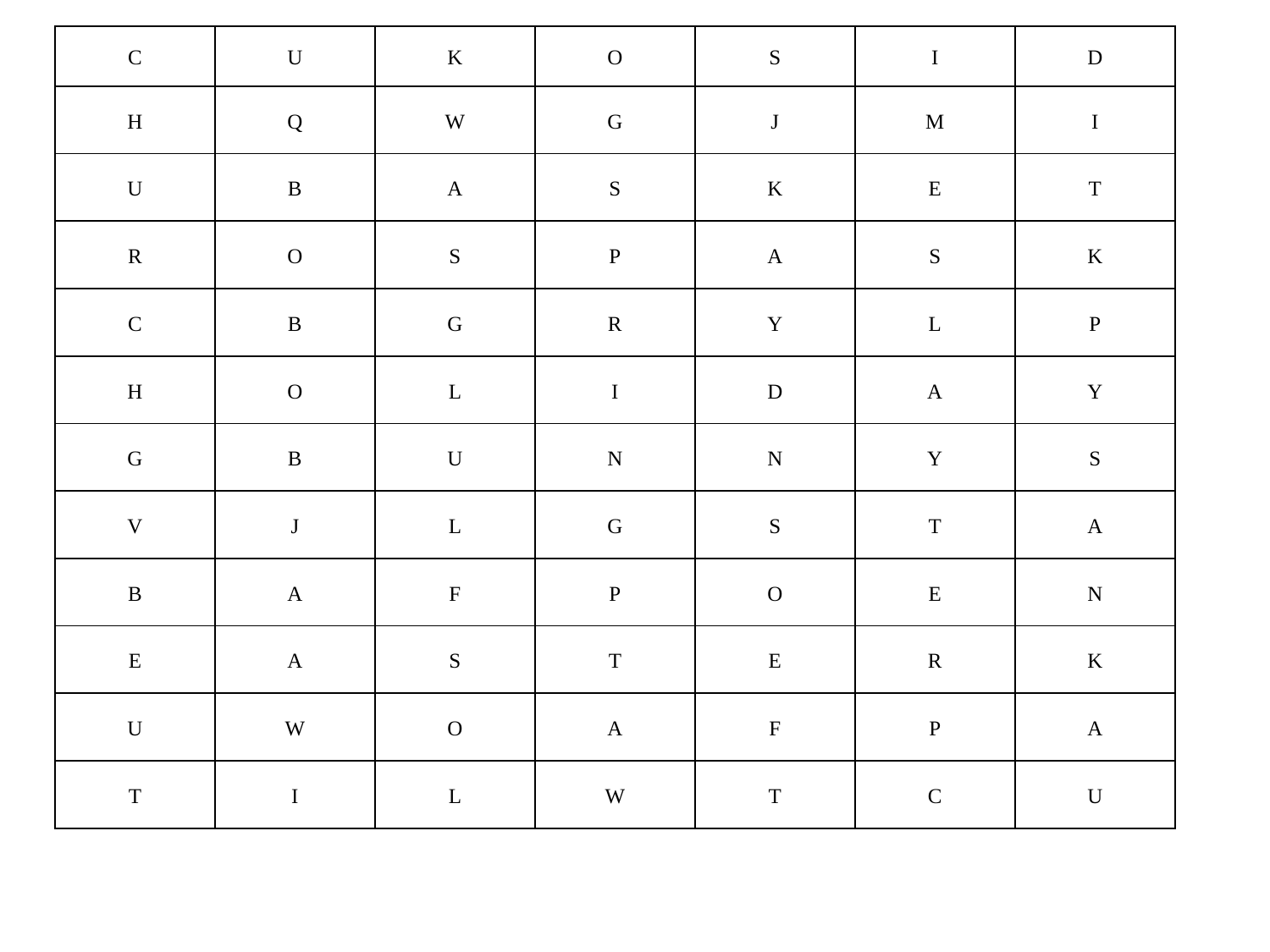

| C | U | K | O | S | I | D |
| --- | --- | --- | --- | --- | --- | --- |
| H | Q | W | G | J | M | I |
| U | B | A | S | K | E | T |
| R | O | S | P | A | S | K |
| C | B | G | R | Y | L | P |
| H | O | L | I | D | A | Y |
| G | B | U | N | N | Y | S |
| V | J | L | G | S | T | A |
| B | A | F | P | O | E | N |
| E | A | S | T | E | R | K |
| U | W | O | A | F | P | A |
| T | I | L | W | T | C | U |